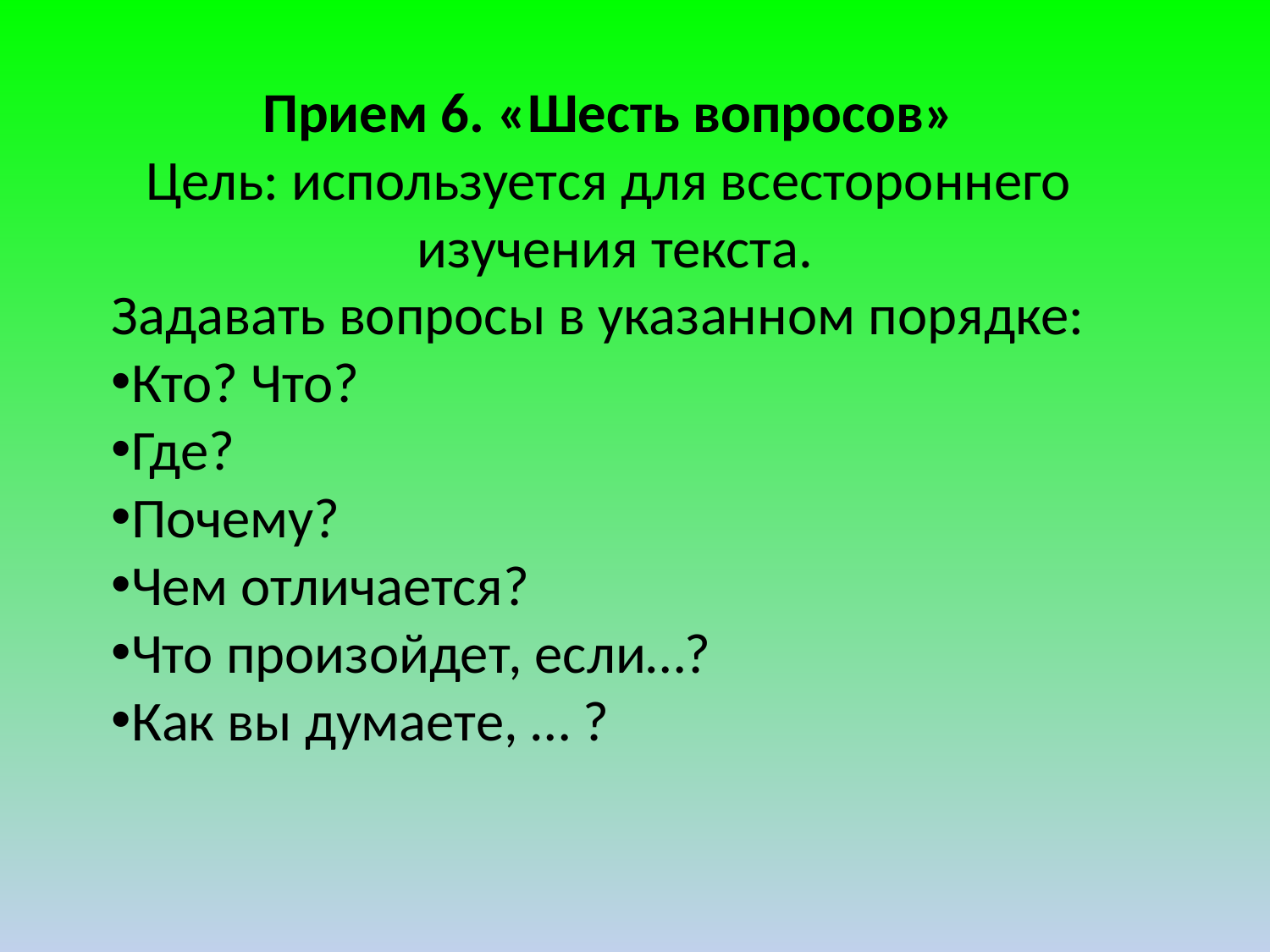

Прием 6. «Шесть вопросов»
Цель: используется для всестороннего  изучения текста.
Задавать вопросы в указанном порядке:
Кто? Что?
Где?
Почему?
Чем отличается?
Что произойдет, если…?
Как вы думаете, … ?